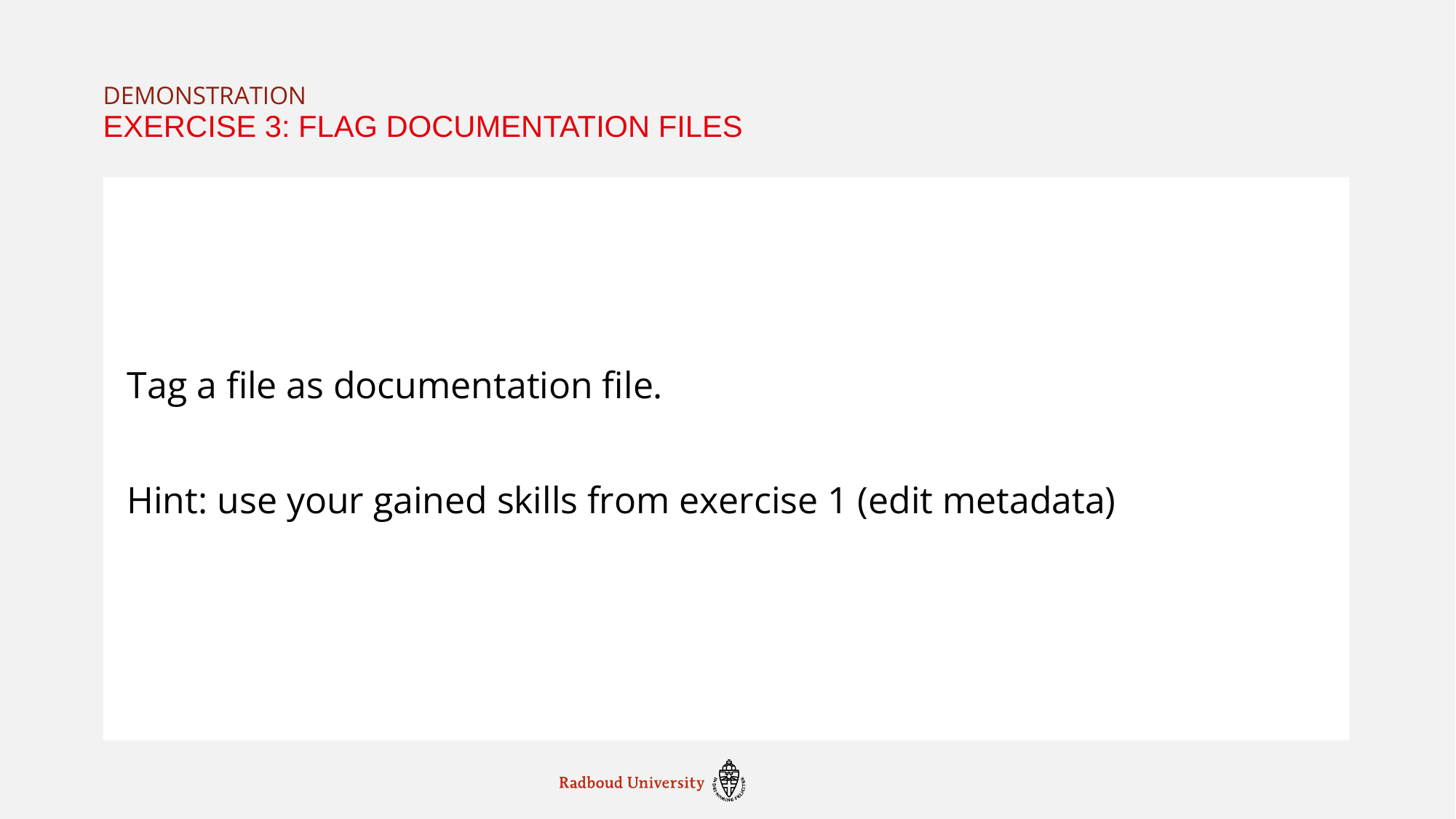

demonstration
# Exercise 3: Flag documentation files

Tag a file as documentation file.

Hint: use your gained skills from exercise 1 (edit metadata)